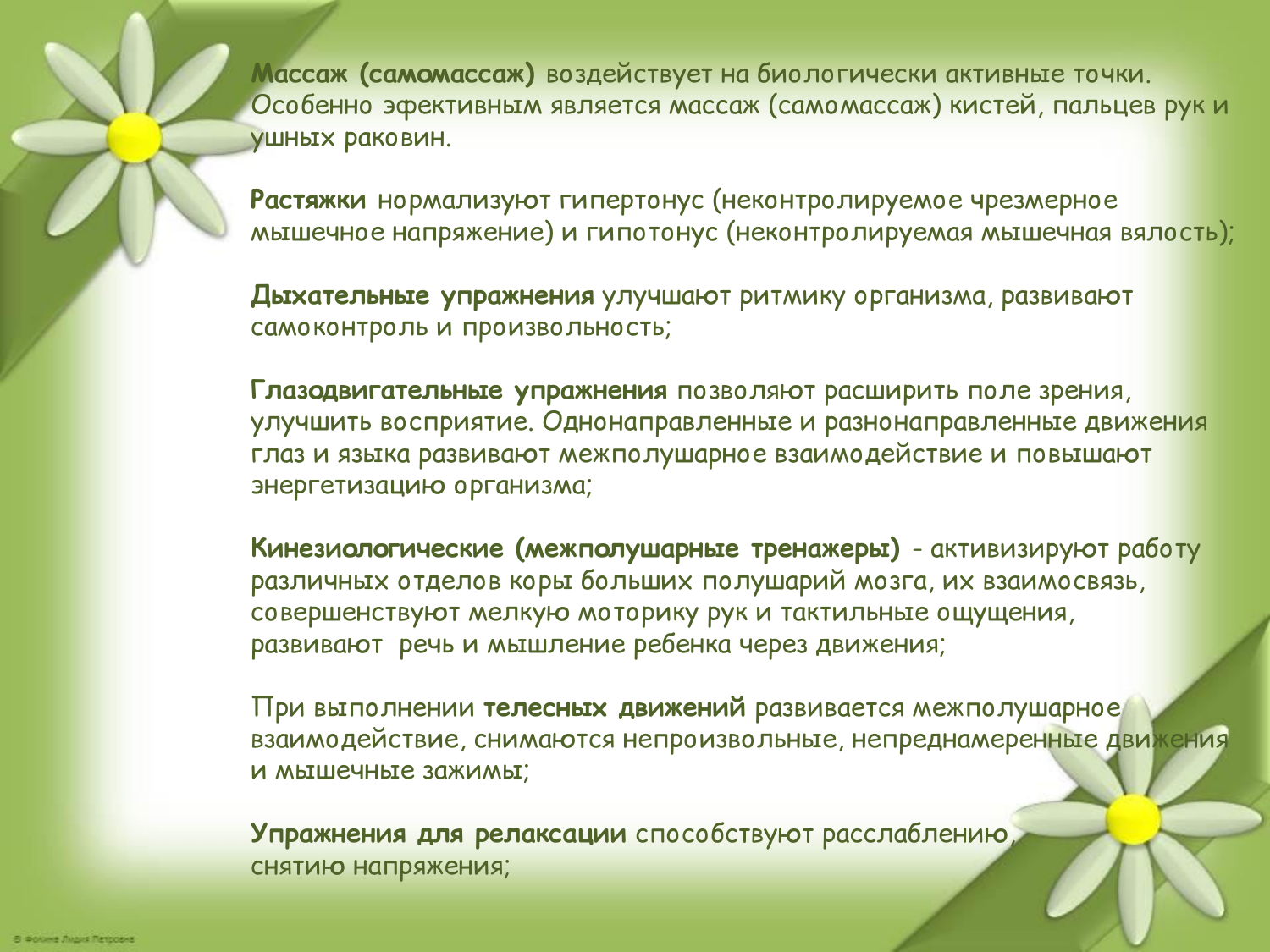

# Массаж (самомассаж) воздействует на биологически активные точки. Особенно эфективным является массаж (самомассаж) кистей, пальцев рук и ушных раковин. Растяжки нормализуют гипертонус (неконтролируемое чрезмерное мышечное напряжение) и гипотонус (неконтролируемая мышечная вялость); Дыхательные упражнения улучшают ритмику организма, развивают самоконтроль и произвольность; Глазодвигательные упражнения позволяют расширить поле зрения, улучшить восприятие. Однонаправленные и разнонаправленные движения глаз и языка развивают межполушарное взаимодействие и повышают энергетизацию организма; Кинезиологические (межполушарные тренажеры) - активизируют работу различных отделов коры больших полушарий мозга, их взаимосвязь, совершенствуют мелкую моторику рук и тактильные ощущения, развивают  речь и мышление ребенка через движения; При выполнении телесных движений развивается межполушарное взаимодействие, снимаются непроизвольные, непреднамеренные движения и мышечные зажимы; Упражнения для релаксации способствуют расслаблению, снятию напряжения;